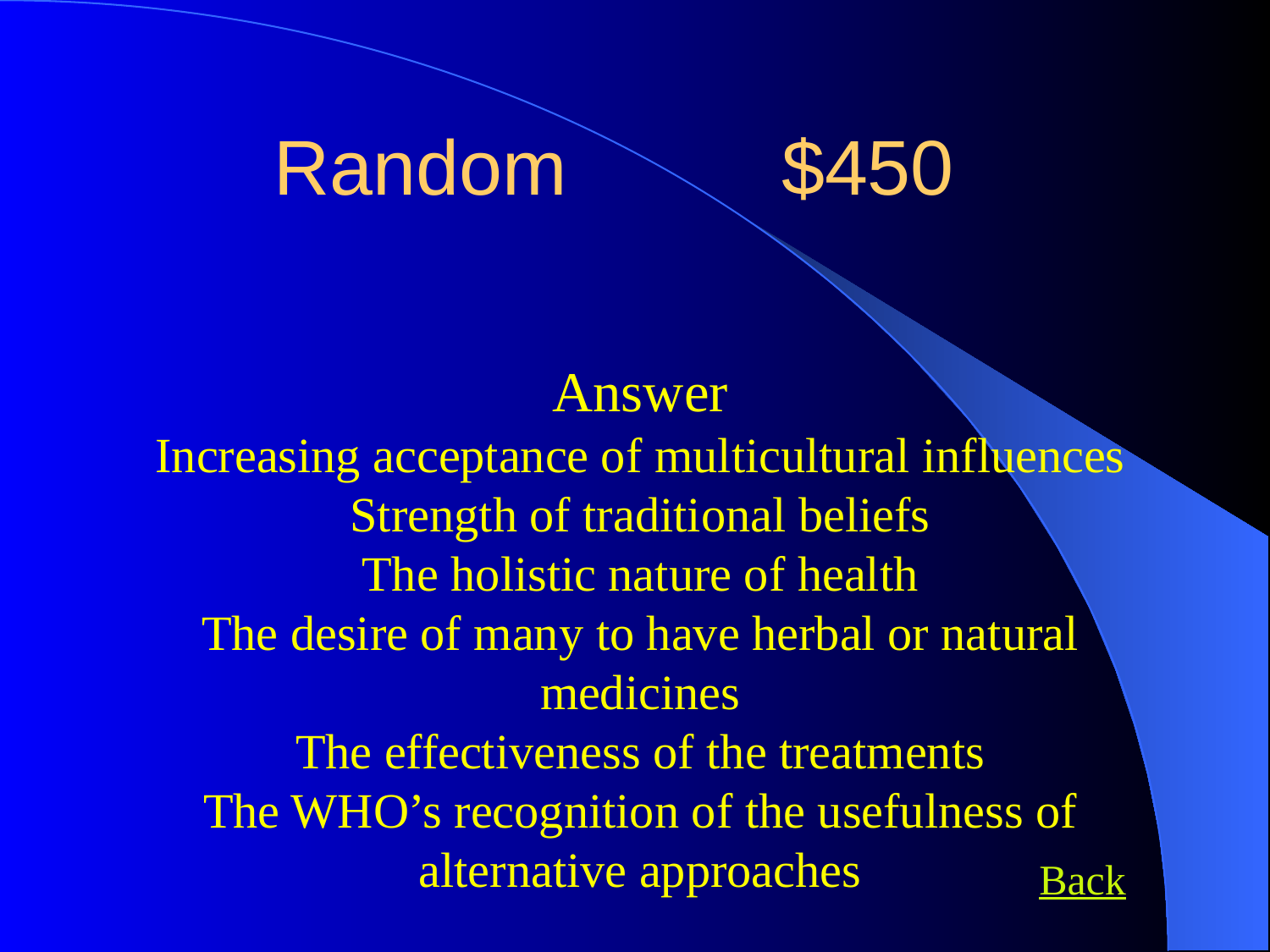

Random 		$450
Answer
Increasing acceptance of multicultural influences
Strength of traditional beliefs
The holistic nature of health
The desire of many to have herbal or natural medicines
The effectiveness of the treatments
The WHO’s recognition of the usefulness of alternative approaches

Back